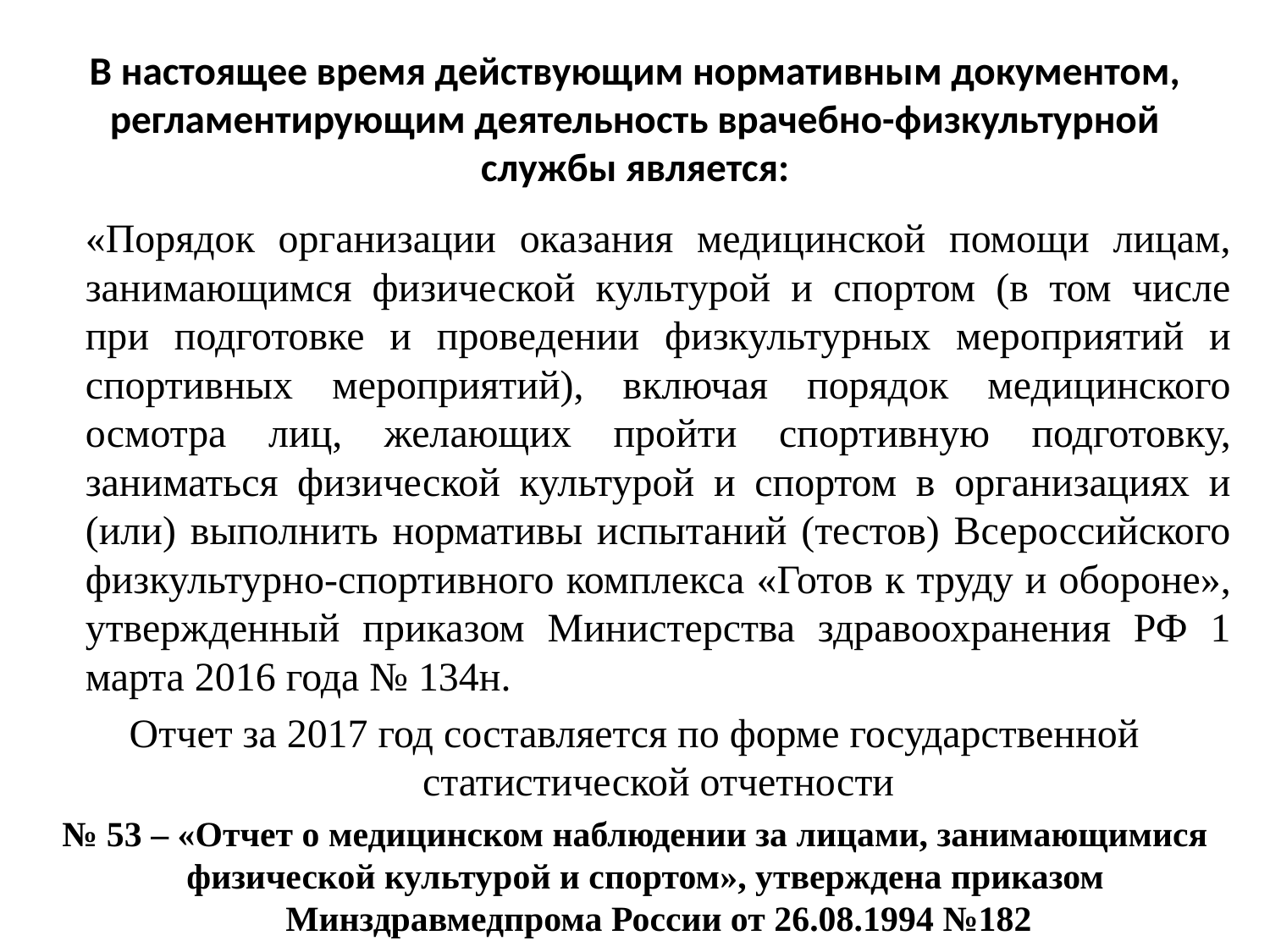

# В настоящее время действующим нормативным документом, регламентирующим деятельность врачебно-физкультурной службы является:
	«Порядок организации оказания медицинской помощи лицам, занимающимся физической культурой и спортом (в том числе при подготовке и проведении физкультурных мероприятий и спортивных мероприятий), включая порядок медицинского осмотра лиц, желающих пройти спортивную подготовку, заниматься физической культурой и спортом в организациях и (или) выполнить нормативы испытаний (тестов) Всероссийского физкультурно-спортивного комплекса «Готов к труду и обороне», утвержденный приказом Министерства здравоохранения РФ 1 марта 2016 года № 134н.
Отчет за 2017 год составляется по форме государственной статистической отчетности
№ 53 – «Отчет о медицинском наблюдении за лицами, занимающимися физической культурой и спортом», утверждена приказом    Минздравмедпрома России от 26.08.1994 №182